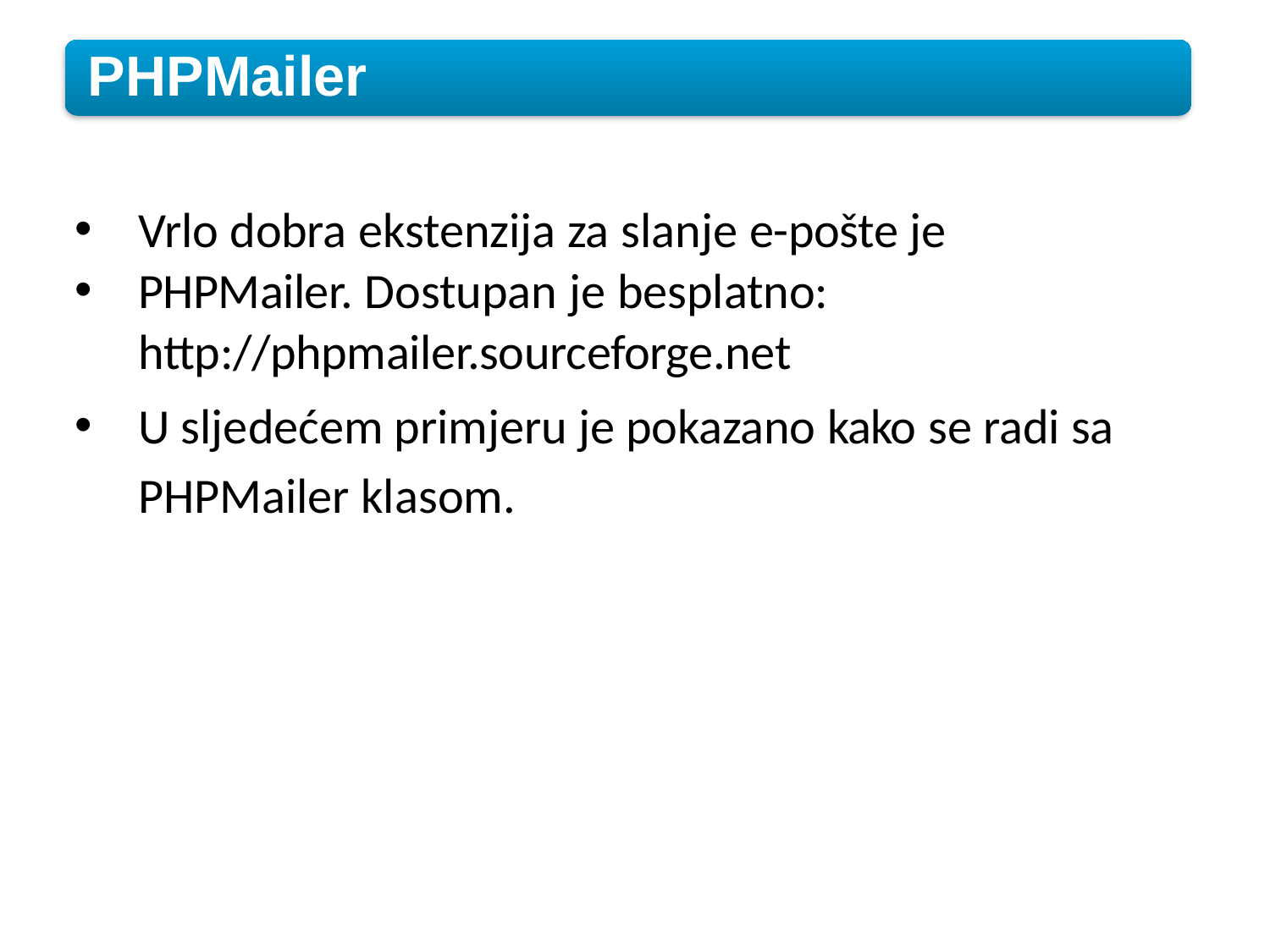

PHPMailer
Vrlo dobra ekstenzija za slanje e-pošte je
PHPMailer. Dostupan je besplatno:
http://phpmailer.sourceforge.net
U sljedećem primjeru je pokazano kako se radi sa PHPMailer klasom.